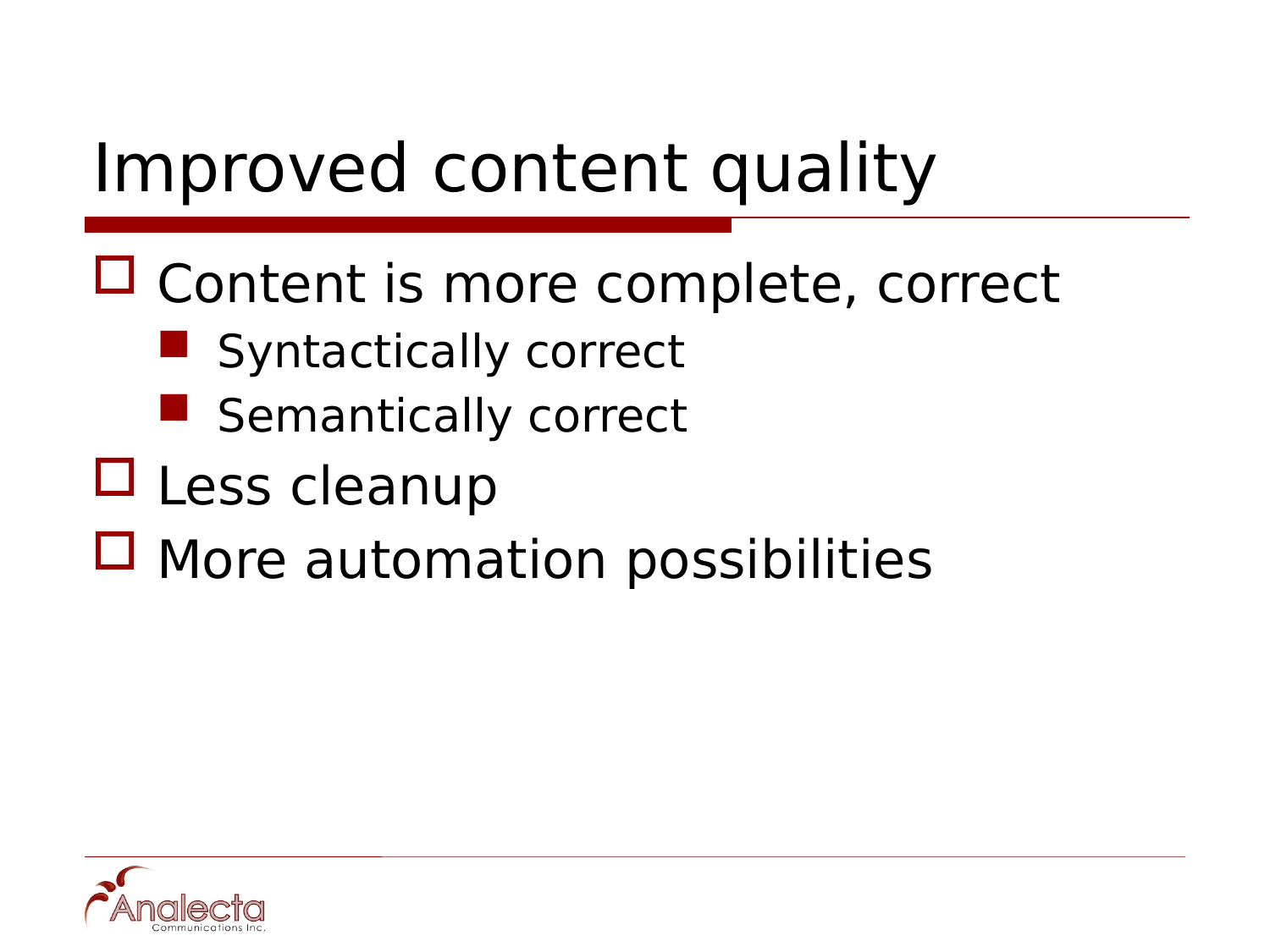

# Improved content quality
Content is more complete, correct
Syntactically correct
Semantically correct
Less cleanup
More automation possibilities